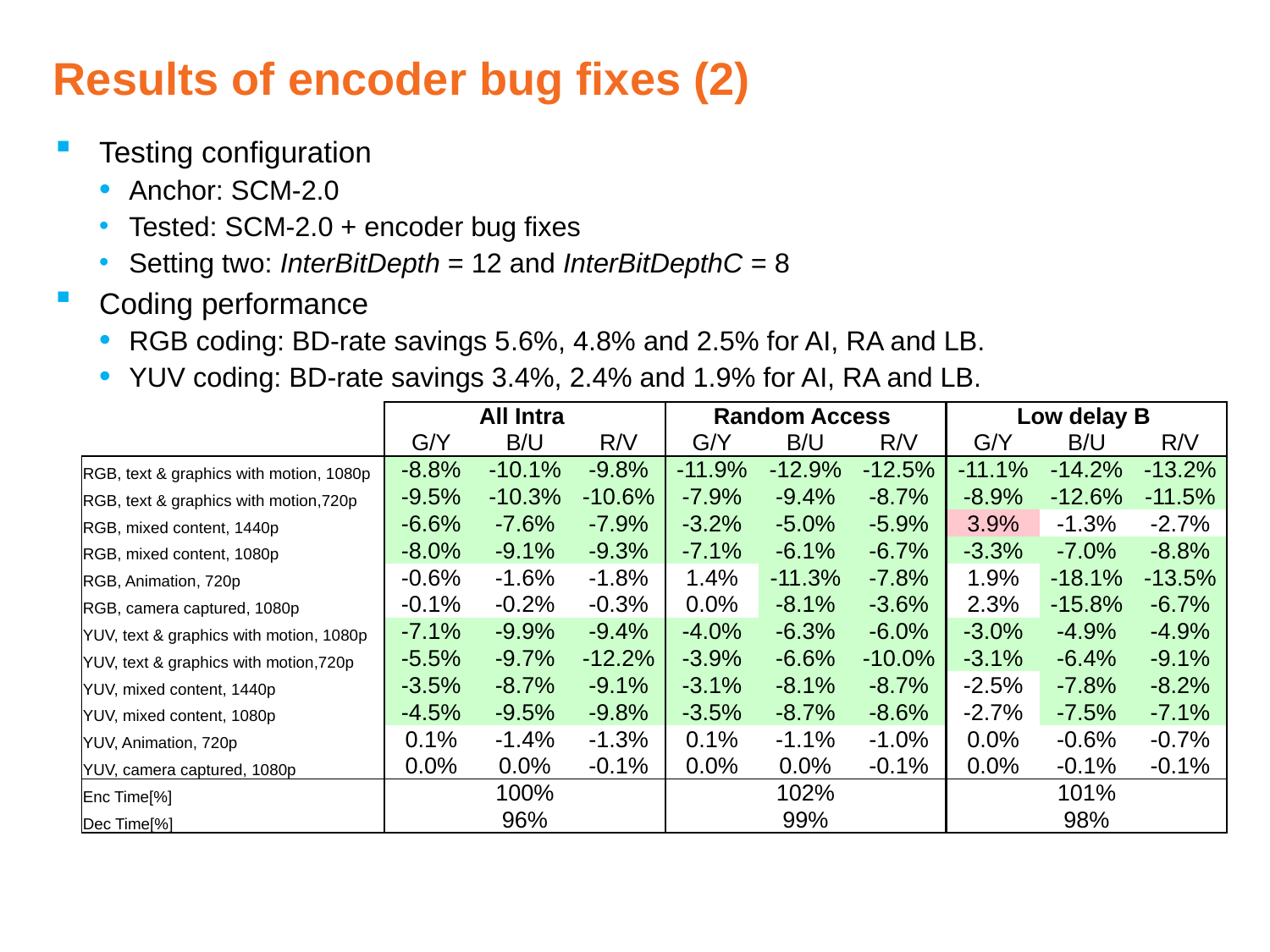

Results of encoder bug fixes (2)
Testing configuration
Anchor: SCM-2.0
Tested: SCM-2.0 + encoder bug fixes
Setting two: InterBitDepth = 12 and InterBitDepthC = 8
Coding performance
RGB coding: BD-rate savings 5.6%, 4.8% and 2.5% for AI, RA and LB.
YUV coding: BD-rate savings 3.4%, 2.4% and 1.9% for AI, RA and LB.

|  | All Intra |  |  |
| --- | --- | --- | --- |
|  | G/Y | B/U | R/V |
| RGB, text & graphics with motion, 1080p | -8.8% | -10.1% | -9.8% |
| RGB, text & graphics with motion,720p | -9.5% | -10.3% | -10.6% |
| RGB, mixed content, 1440p | -6.6% | -7.6% | -7.9% |
| RGB, mixed content, 1080p | -8.0% | -9.1% | -9.3% |
| RGB, Animation, 720p | -0.6% | -1.6% | -1.8% |
| RGB, camera captured, 1080p | -0.1% | -0.2% | -0.3% |
| YUV, text & graphics with motion, 1080p | -7.1% | -9.9% | -9.4% |
| YUV, text & graphics with motion,720p | -5.5% | -9.7% | -12.2% |
| YUV, mixed content, 1440p | -3.5% | -8.7% | -9.1% |
| YUV, mixed content, 1080p | -4.5% | -9.5% | -9.8% |
| YUV, Animation, 720p | 0.1% | -1.4% | -1.3% |
| YUV, camera captured, 1080p | 0.0% | 0.0% | -0.1% |
| Enc Time[%] | 100% |  |  |
| Dec Time[%] | 96% |  |  |
| Random Access |  |  |
| --- | --- | --- |
| G/Y | B/U | R/V |
| -11.9% | -12.9% | -12.5% |
| -7.9% | -9.4% | -8.7% |
| -3.2% | -5.0% | -5.9% |
| -7.1% | -6.1% | -6.7% |
| 1.4% | -11.3% | -7.8% |
| 0.0% | -8.1% | -3.6% |
| -4.0% | -6.3% | -6.0% |
| -3.9% | -6.6% | -10.0% |
| -3.1% | -8.1% | -8.7% |
| -3.5% | -8.7% | -8.6% |
| 0.1% | -1.1% | -1.0% |
| 0.0% | 0.0% | -0.1% |
| 102% |  |  |
| 99% |  |  |
| Low delay B |  |  |
| --- | --- | --- |
| G/Y | B/U | R/V |
| -11.1% | -14.2% | -13.2% |
| -8.9% | -12.6% | -11.5% |
| 3.9% | -1.3% | -2.7% |
| -3.3% | -7.0% | -8.8% |
| 1.9% | -18.1% | -13.5% |
| 2.3% | -15.8% | -6.7% |
| -3.0% | -4.9% | -4.9% |
| -3.1% | -6.4% | -9.1% |
| -2.5% | -7.8% | -8.2% |
| -2.7% | -7.5% | -7.1% |
| 0.0% | -0.6% | -0.7% |
| 0.0% | -0.1% | -0.1% |
| 101% |  |  |
| 98% |  |  |